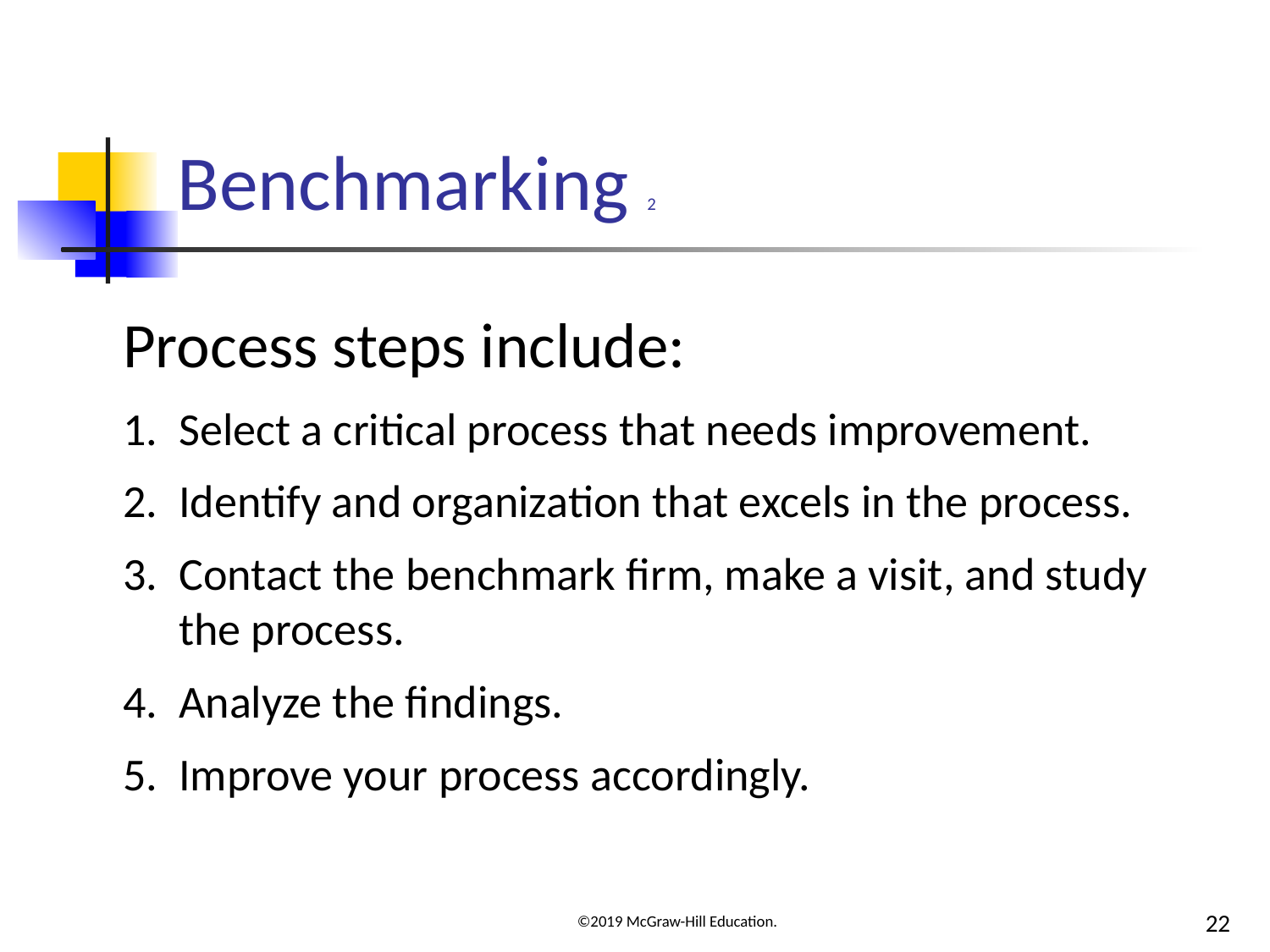

# Benchmarking 2
Process steps include:
Select a critical process that needs improvement.
Identify and organization that excels in the process.
Contact the benchmark firm, make a visit, and study the process.
Analyze the findings.
Improve your process accordingly.